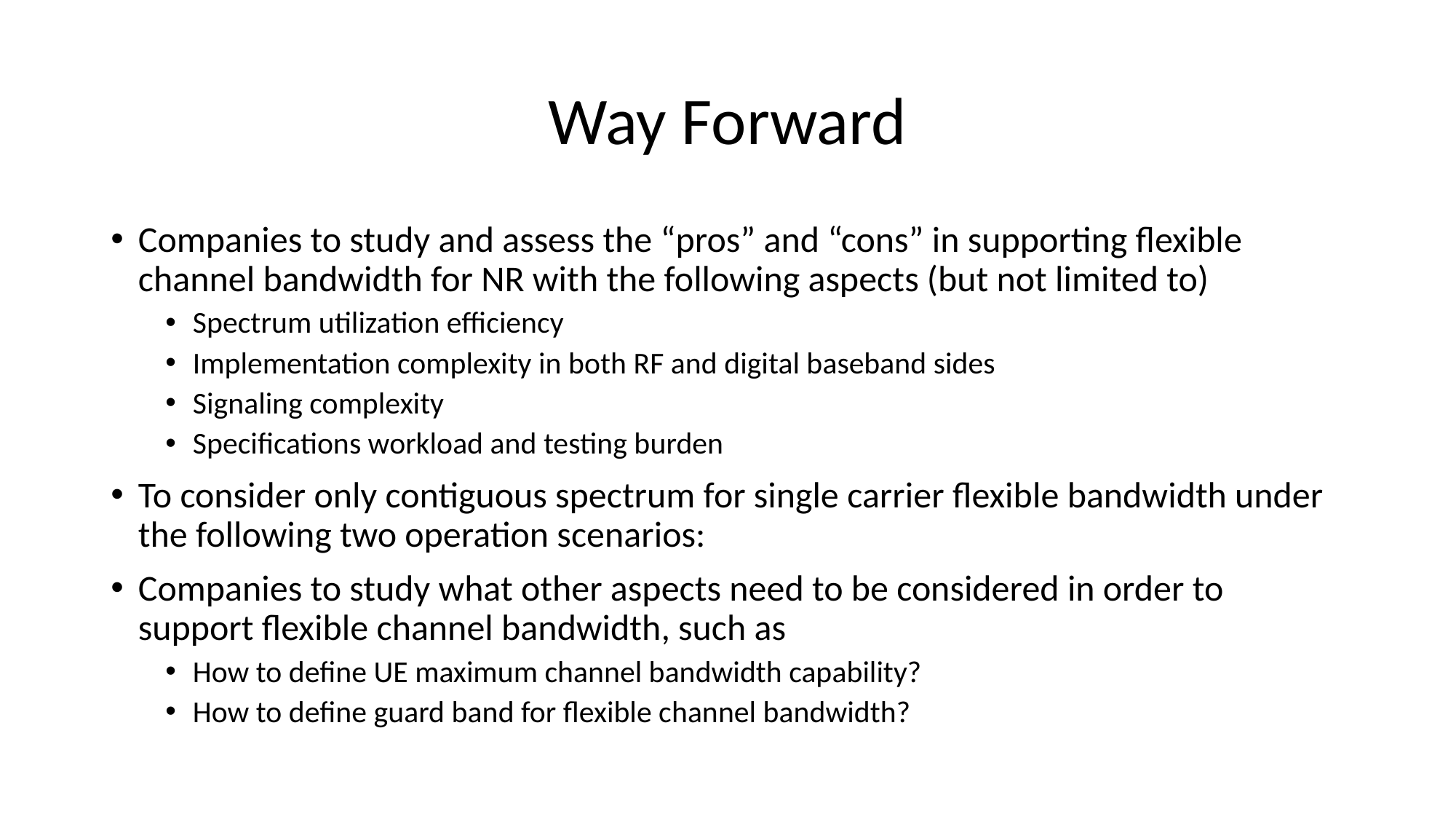

# Way Forward
Companies to study and assess the “pros” and “cons” in supporting flexible channel bandwidth for NR with the following aspects (but not limited to)
Spectrum utilization efficiency
Implementation complexity in both RF and digital baseband sides
Signaling complexity
Specifications workload and testing burden
To consider only contiguous spectrum for single carrier flexible bandwidth under the following two operation scenarios:
Companies to study what other aspects need to be considered in order to support flexible channel bandwidth, such as
How to define UE maximum channel bandwidth capability?
How to define guard band for flexible channel bandwidth?